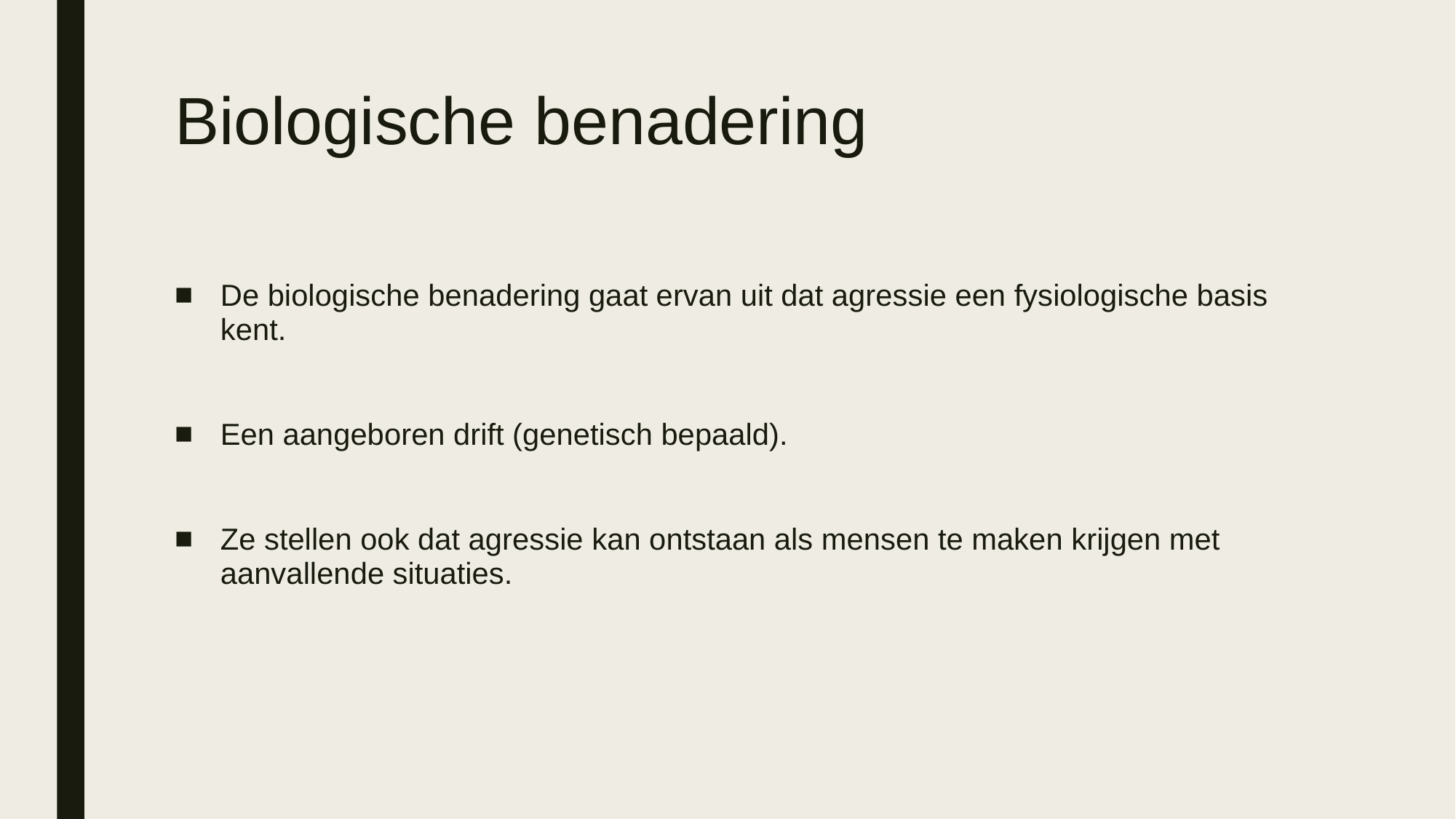

# Biologische benadering
De biologische benadering gaat ervan uit dat agressie een fysiologische basis kent.

Een aangeboren drift (genetisch bepaald).

Ze stellen ook dat agressie kan ontstaan als mensen te maken krijgen met aanvallende situaties.